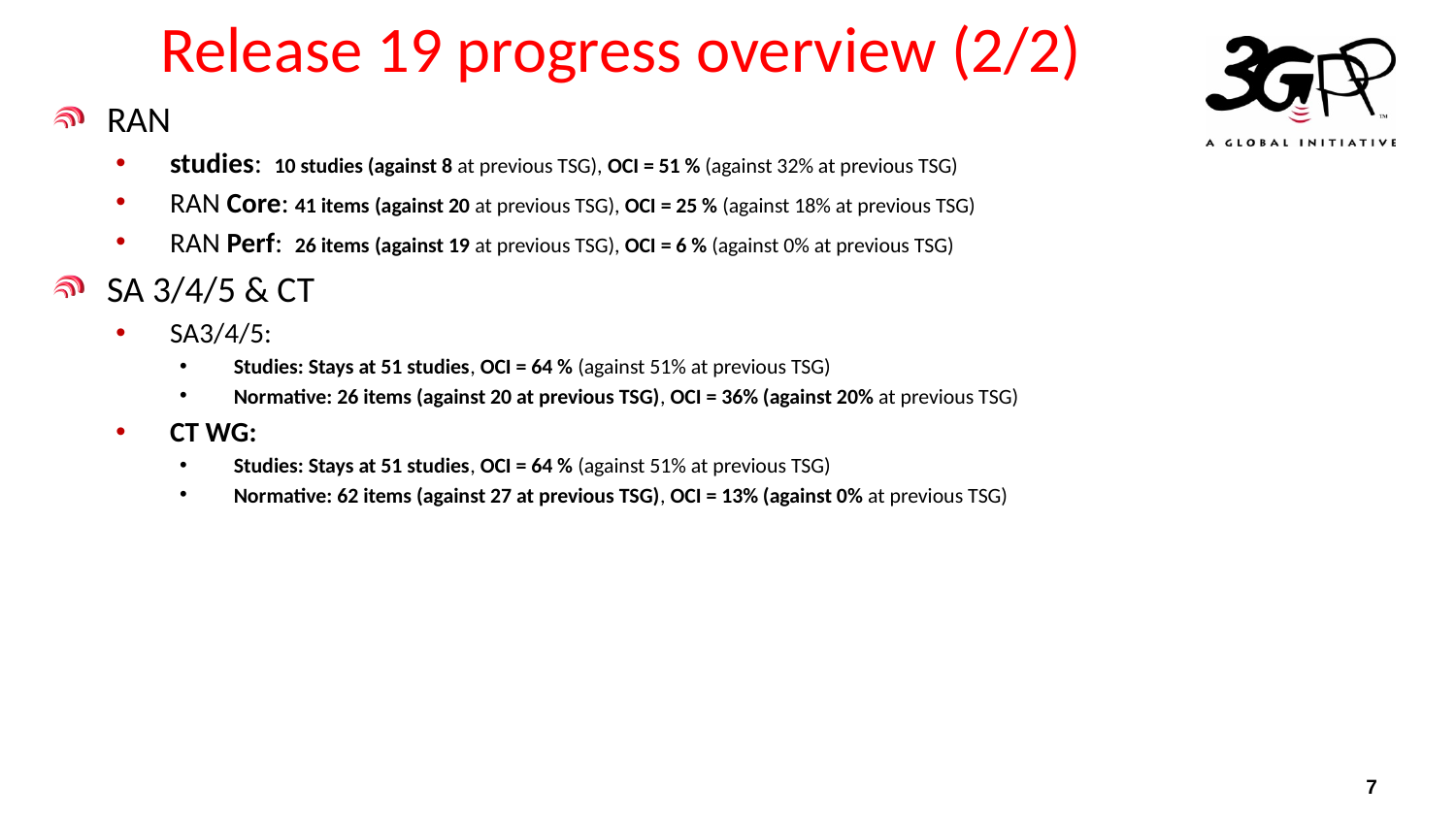

# Release 19 progress overview (2/2)
RAN
studies:  10 studies (against 8 at previous TSG), OCI = 51 % (against 32% at previous TSG)
RAN Core: 41 items (against 20 at previous TSG), OCI = 25 % (against 18% at previous TSG)
RAN Perf:  26 items (against 19 at previous TSG), OCI = 6 % (against 0% at previous TSG)
SA 3/4/5 & CT
SA3/4/5:
Studies: Stays at 51 studies, OCI = 64 % (against 51% at previous TSG)
Normative: 26 items (against 20 at previous TSG), OCI = 36% (against 20% at previous TSG)
CT WG:
Studies: Stays at 51 studies, OCI = 64 % (against 51% at previous TSG)
Normative: 62 items (against 27 at previous TSG), OCI = 13% (against 0% at previous TSG)